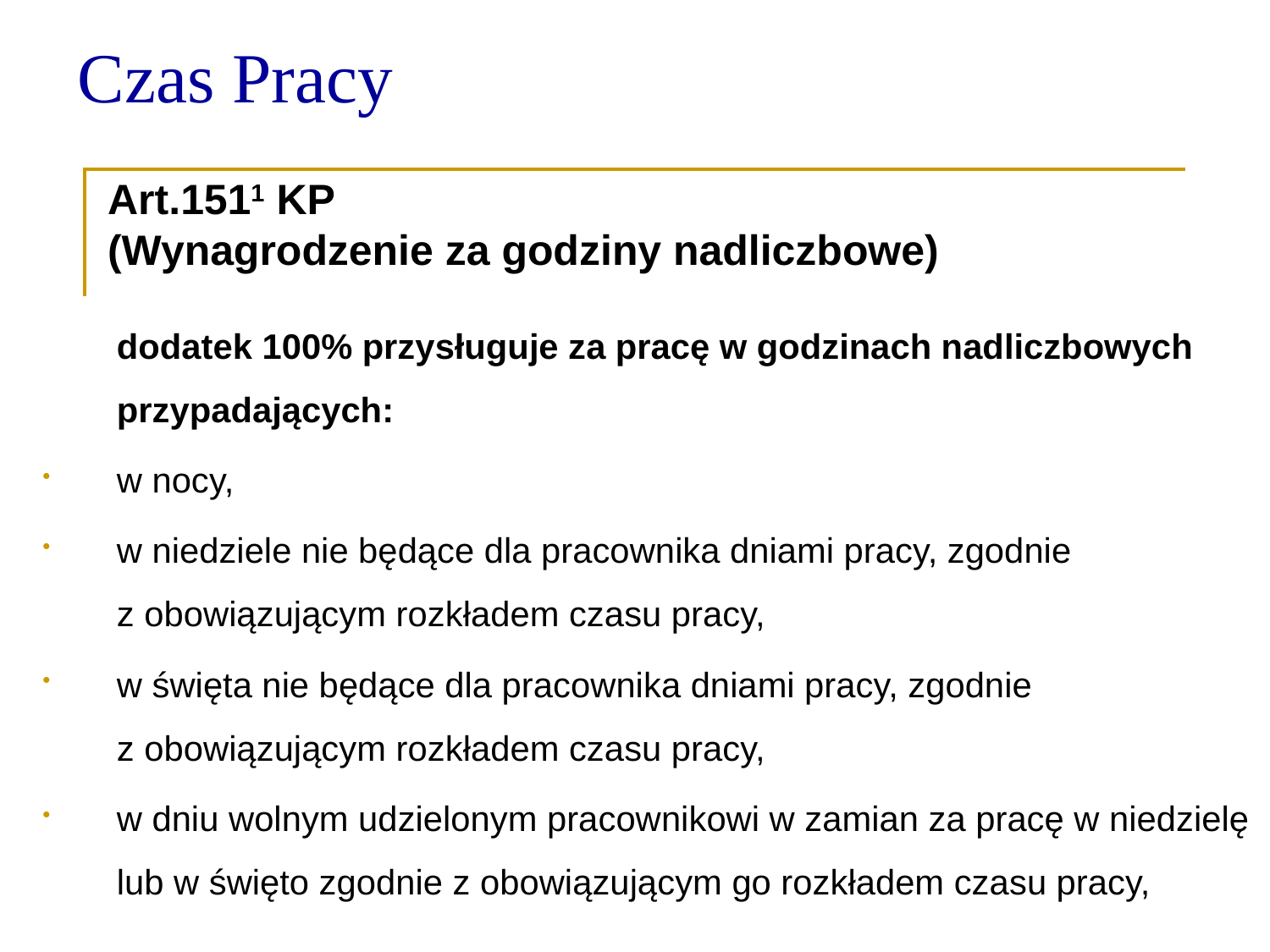

Czas Pracy
Art.1511 KP
(Wynagrodzenie za godziny nadliczbowe)
	dodatek 100% przysługuje za pracę w godzinach nadliczbowych przypadających:
w nocy,
w niedziele nie będące dla pracownika dniami pracy, zgodnie
z obowiązującym rozkładem czasu pracy,
w święta nie będące dla pracownika dniami pracy, zgodnie
z obowiązującym rozkładem czasu pracy,
w dniu wolnym udzielonym pracownikowi w zamian za pracę w niedzielę lub w święto zgodnie z obowiązującym go rozkładem czasu pracy,